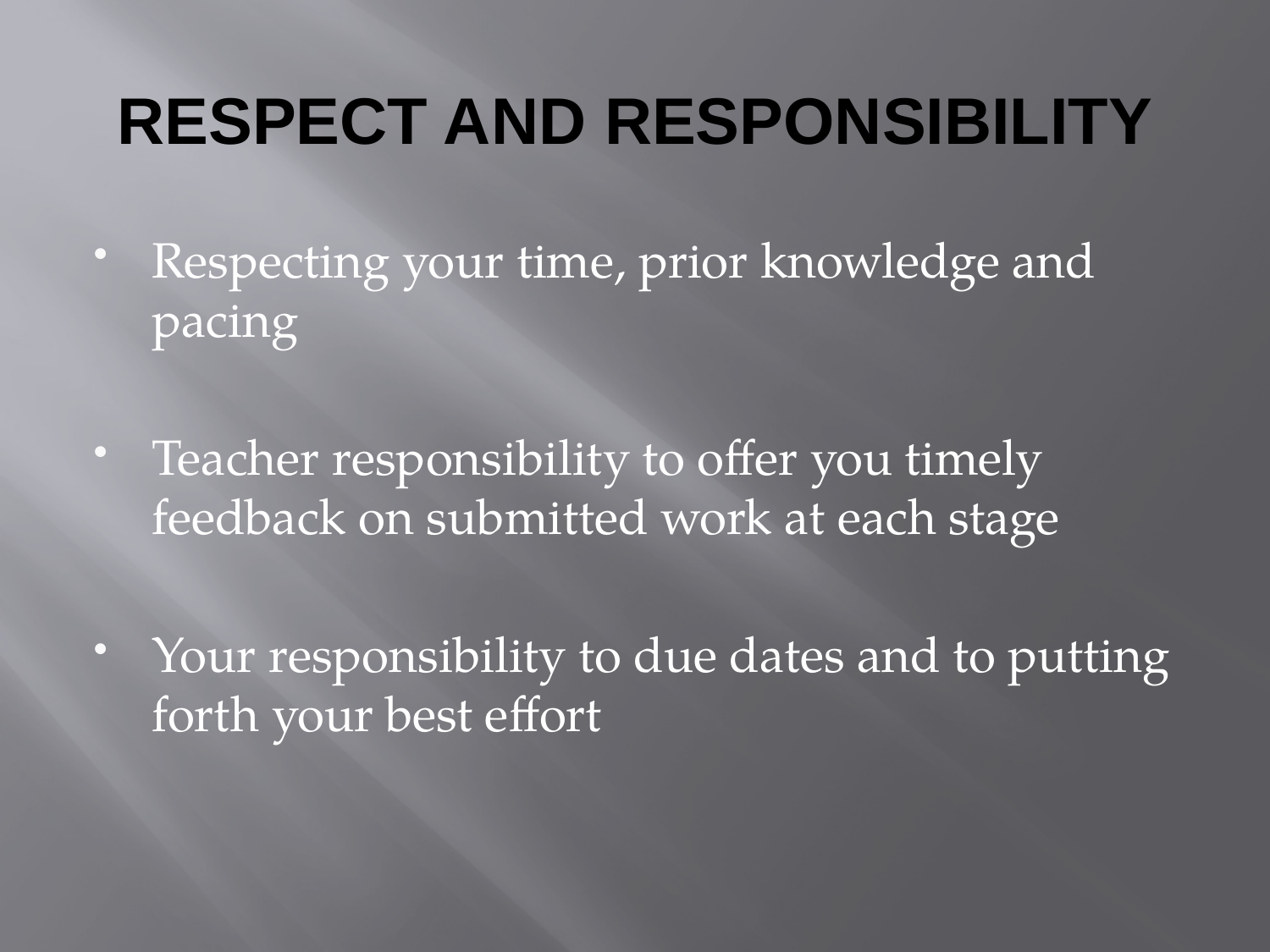

# RESPECT AND RESPONSIBILITY
Respecting your time, prior knowledge and pacing

Teacher responsibility to offer you timely feedback on submitted work at each stage

Your responsibility to due dates and to putting forth your best effort